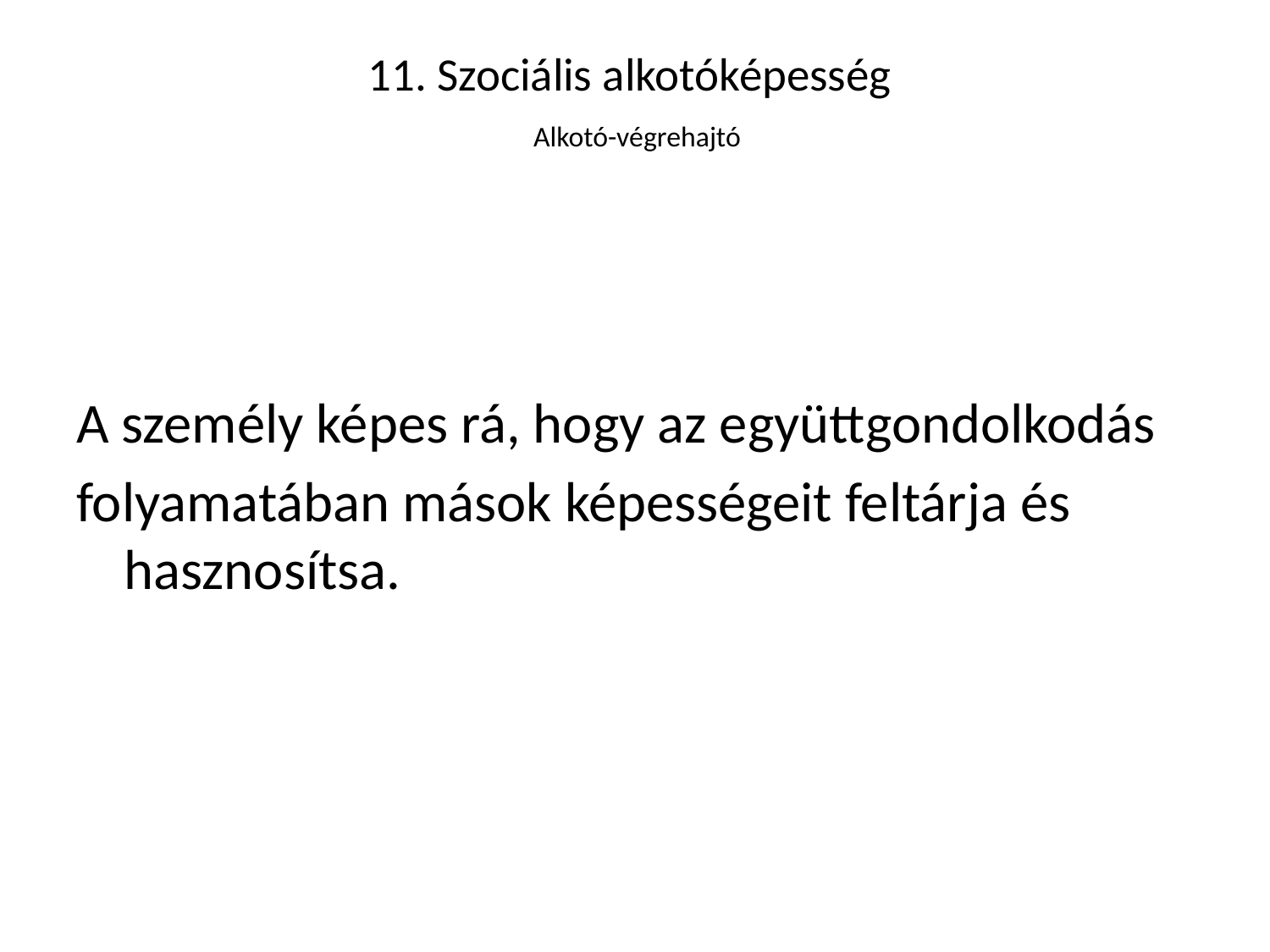

# 11. Szociális alkotóképesség Alkotó-végrehajtó

A személy képes rá, hogy az együttgondolkodás
folyamatában mások képességeit feltárja és hasznosítsa.